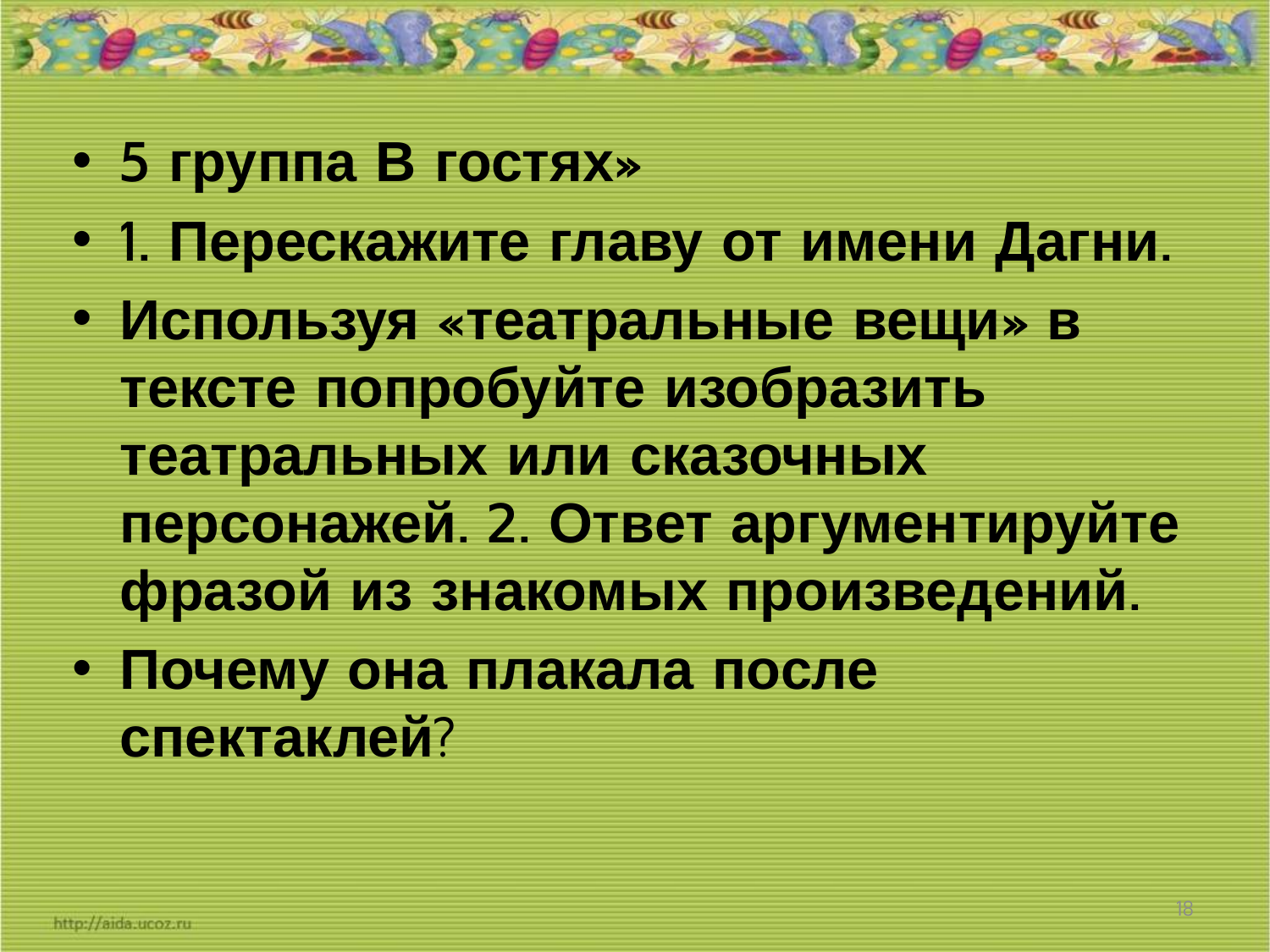

5 группа В гостях»
1. Перескажите главу от имени Дагни.
Используя «театральные вещи» в тексте попробуйте изобразить театральных или сказочных персонажей. 2. Ответ аргументируйте фразой из знакомых произведений.
Почему она плакала после спектаклей?

18